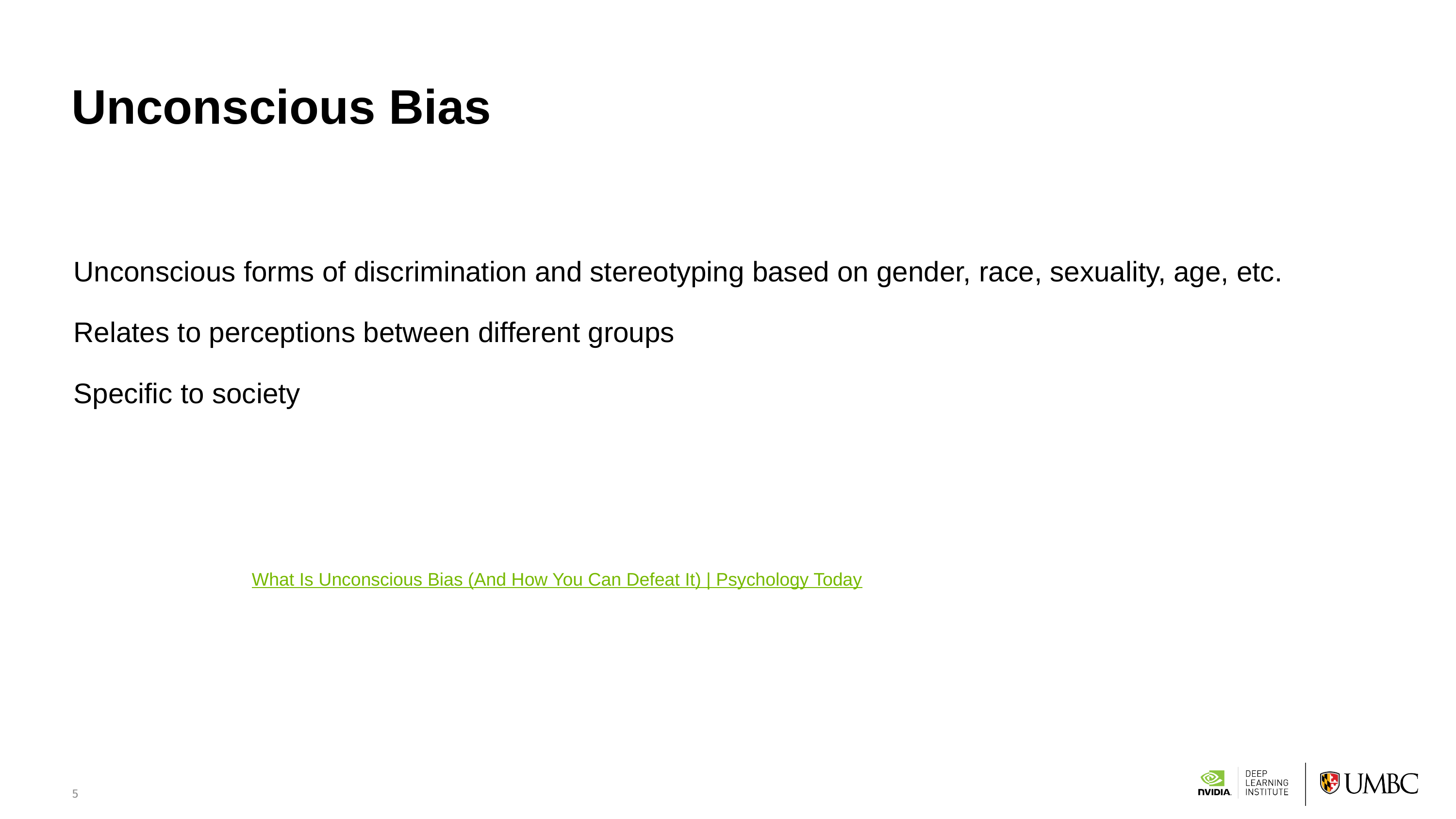

# Unconscious Bias
Unconscious forms of discrimination and stereotyping based on gender, race, sexuality, age, etc.
Relates to perceptions between different groups
Specific to society

Adapted from What Is Unconscious Bias (And How You Can Defeat It) | Psychology Today